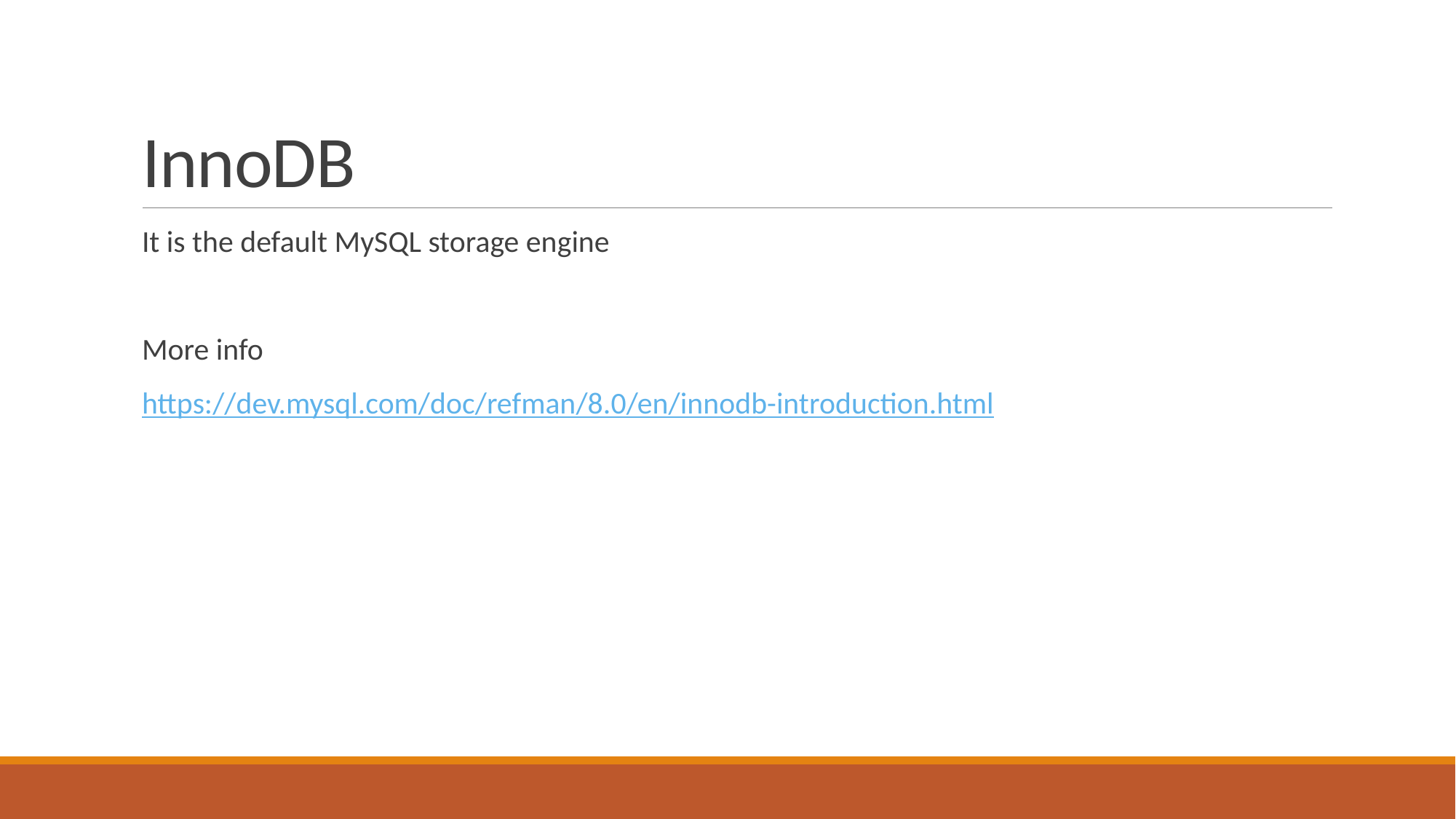

# InnoDB
It is the default MySQL storage engine

More info
https://dev.mysql.com/doc/refman/8.0/en/innodb-introduction.html